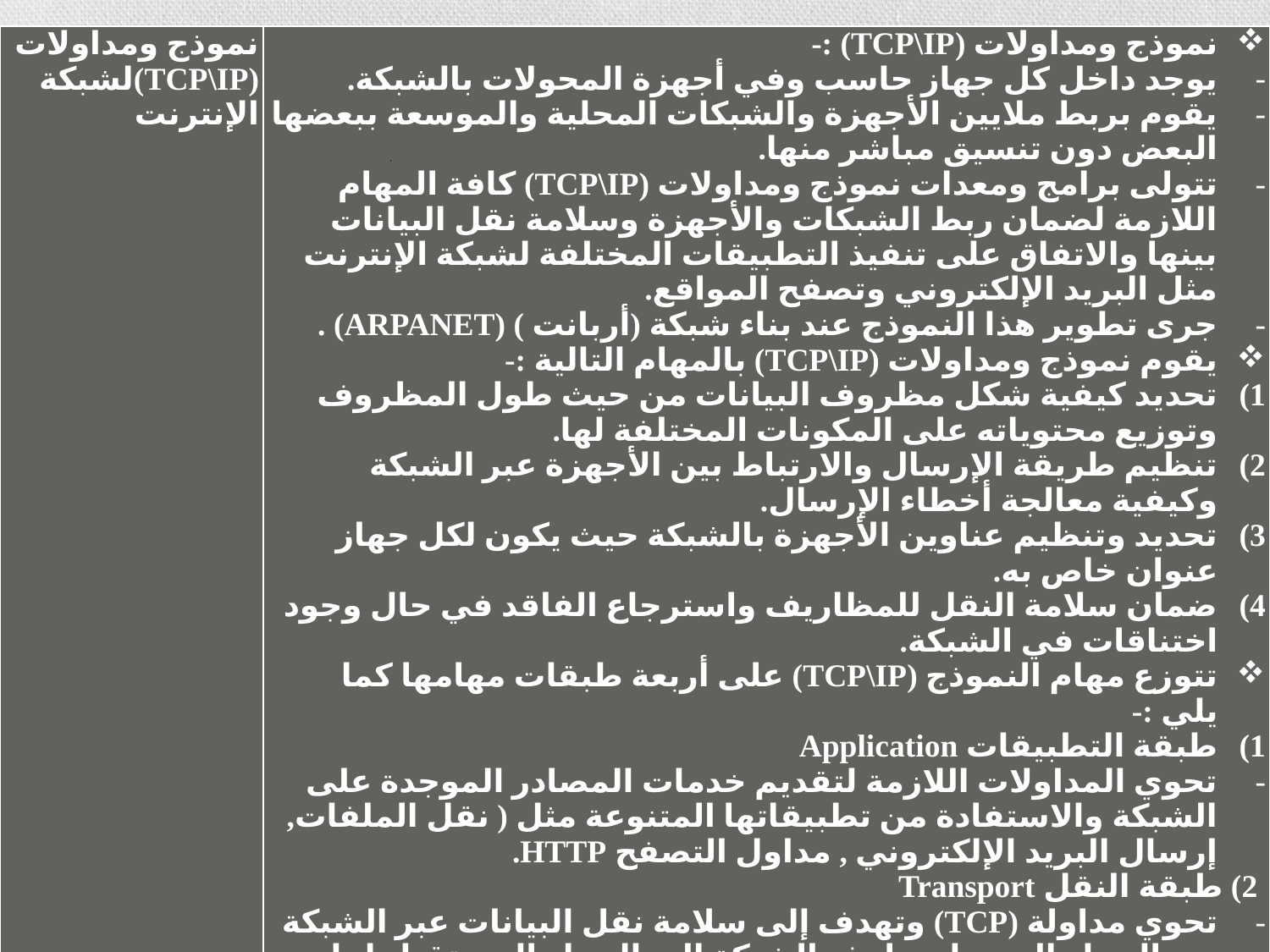

| نموذج ومداولات (TCP\IP)لشبكة الإنترنت | نموذج ومداولات (TCP\IP) :- يوجد داخل كل جهاز حاسب وفي أجهزة المحولات بالشبكة. يقوم بربط ملايين الأجهزة والشبكات المحلية والموسعة ببعضها البعض دون تنسيق مباشر منها. تتولى برامج ومعدات نموذج ومداولات (TCP\IP) كافة المهام اللازمة لضمان ربط الشبكات والأجهزة وسلامة نقل البيانات بينها والاتفاق على تنفيذ التطبيقات المختلفة لشبكة الإنترنت مثل البريد الإلكتروني وتصفح المواقع. جرى تطوير هذا النموذج عند بناء شبكة (أربانت ) (ARPANET) . يقوم نموذج ومداولات (TCP\IP) بالمهام التالية :- تحديد كيفية شكل مظروف البيانات من حيث طول المظروف وتوزيع محتوياته على المكونات المختلفة لها. تنظيم طريقة الإرسال والارتباط بين الأجهزة عبر الشبكة وكيفية معالجة أخطاء الإرسال. تحديد وتنظيم عناوين الأجهزة بالشبكة حيث يكون لكل جهاز عنوان خاص به. ضمان سلامة النقل للمظاريف واسترجاع الفاقد في حال وجود اختناقات في الشبكة. تتوزع مهام النموذج (TCP\IP) على أربعة طبقات مهامها كما يلي :- طبقة التطبيقات Application تحوي المداولات اللازمة لتقديم خدمات المصادر الموجدة على الشبكة والاستفادة من تطبيقاتها المتنوعة مثل ( نقل الملفات, إرسال البريد الإلكتروني , مداول التصفح HTTP. 2) طبقة النقل Transport تحوي مداولة (TCP) وتهدف إلى سلامة نقل البيانات عبر الشبكة من الجهاز المرسل بطرف الشبكة إلى الجهاز المستقبل لها. يتم ذلك من خلال تبادل أوامر المداولة بين جهازي الحاسب عبر الشبكة لتحديد سرعة التبادل بينهما وتأكيد سلامة البيانات بين الجهازين وتكاملها. |
| --- | --- |